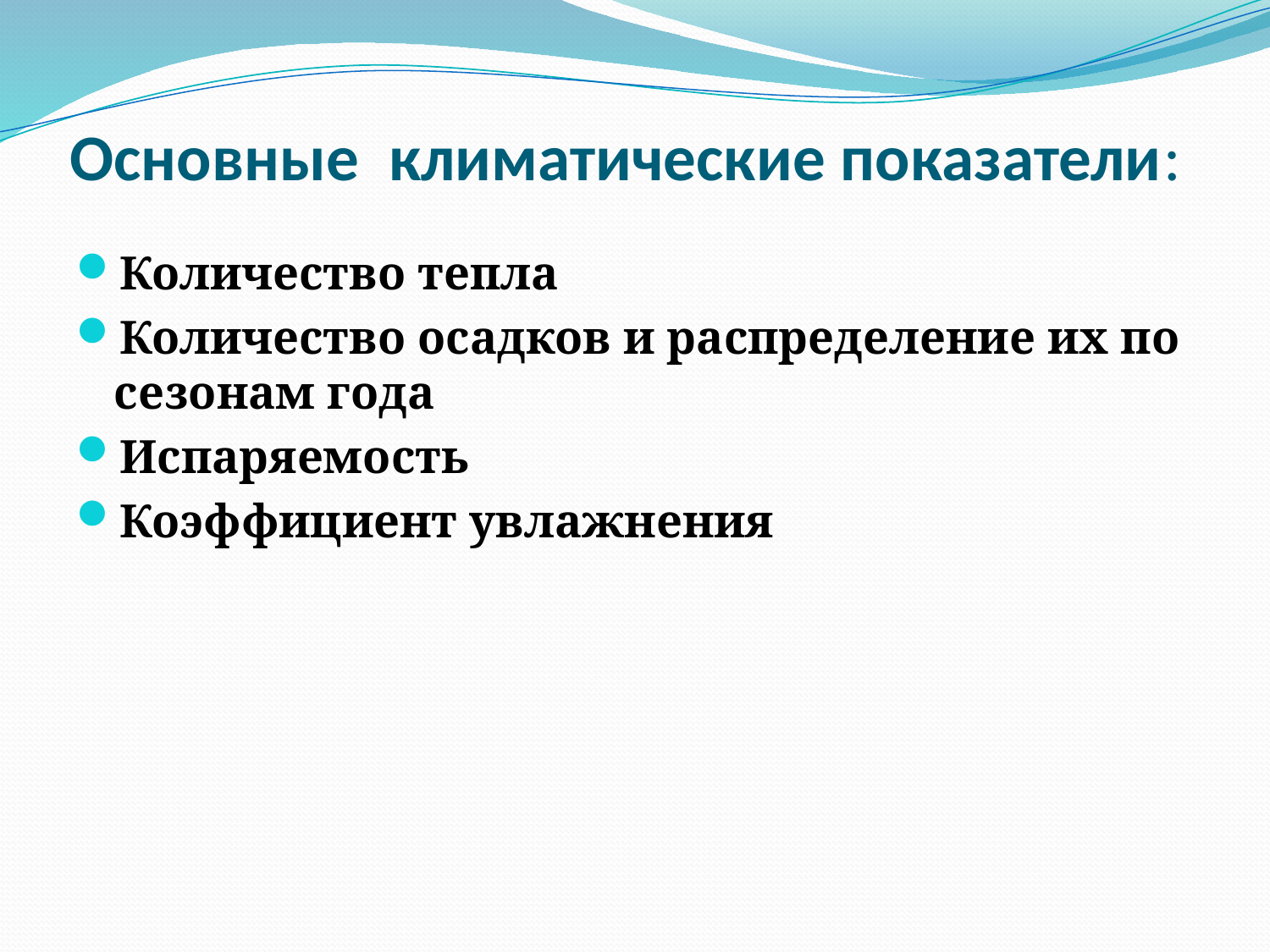

# Основные  климатические показатели:
Количество тепла
Количество осадков и распределение их по сезонам года
Испаряемость
Коэффициент увлажнения